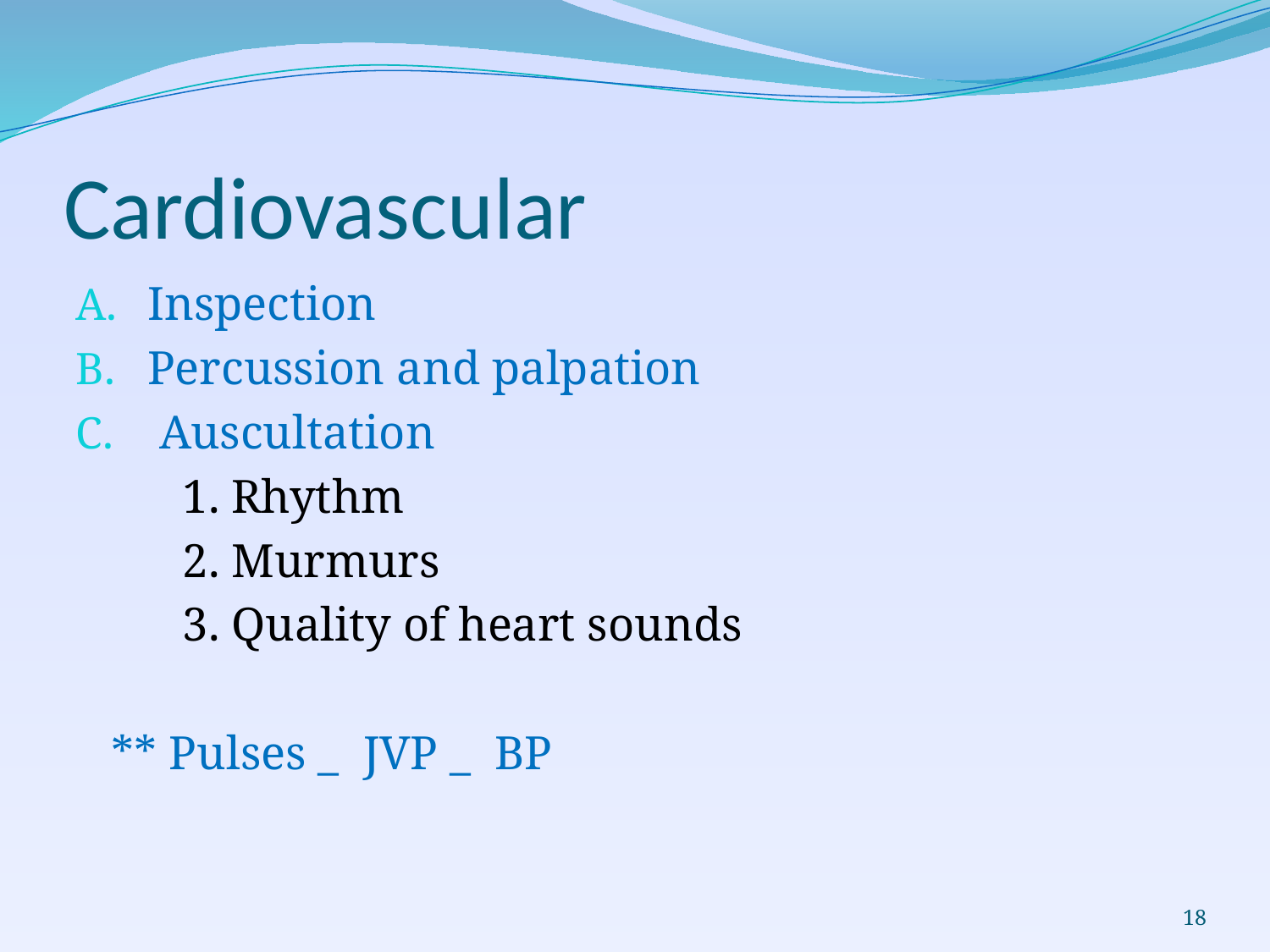

# Cardiovascular
Inspection
Percussion and palpation
 Auscultation
         1. Rhythm
         2. Murmurs
         3. Quality of heart sounds

   ** Pulses _  JVP _  BP

18